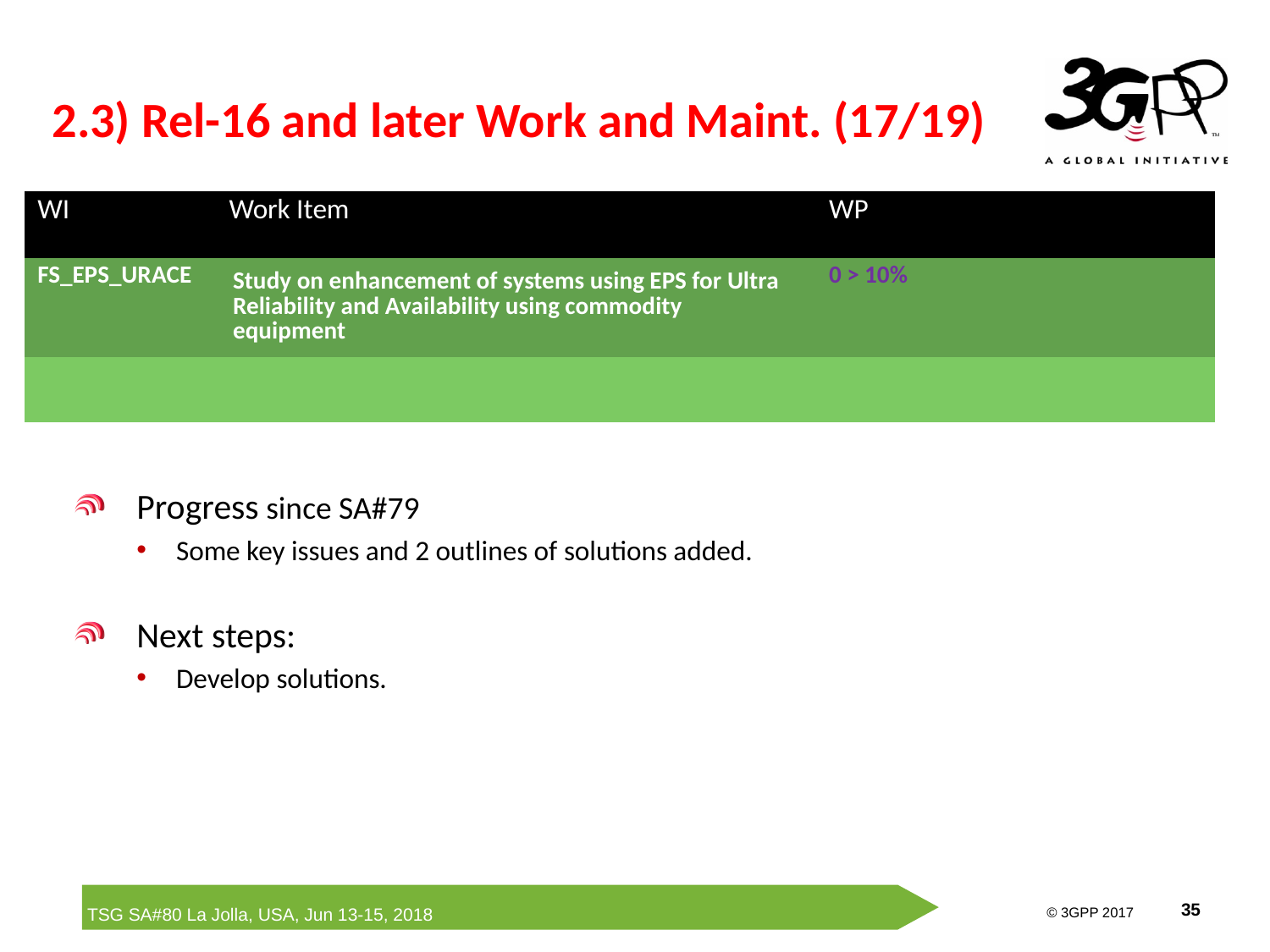

# 2.3) Rel-16 and later Work and Maint. (17/19)
| WI | Work Item | WP |  |  |
| --- | --- | --- | --- | --- |
| FS\_EPS\_URACE | Study on enhancement of systems using EPS for Ultra Reliability and Availability using commodity equipment | 0 > 10% |  |  |
|  |  |  |  |  |
Progress since SA#79
Some key issues and 2 outlines of solutions added.

Next steps:
Develop solutions.